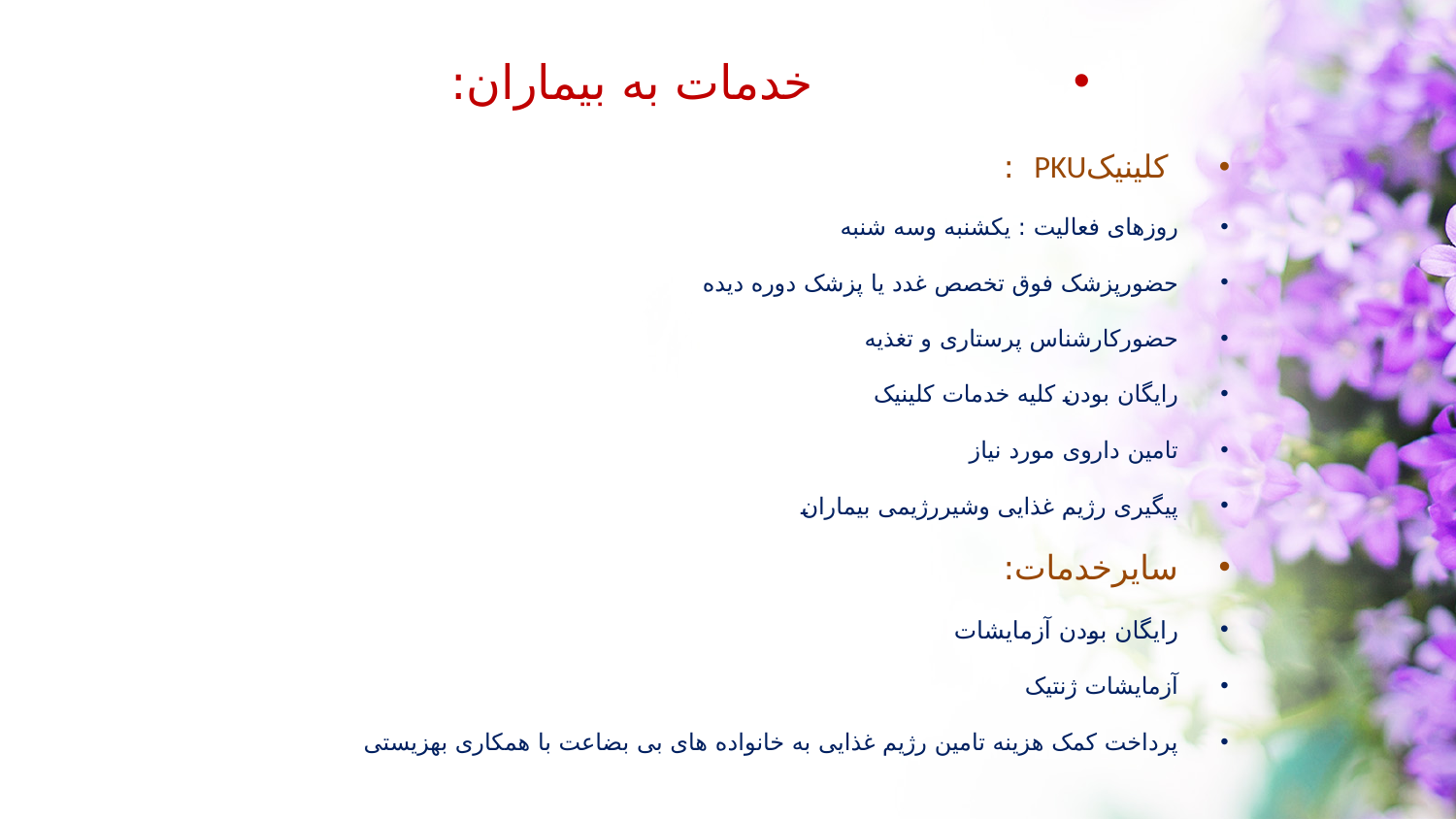

خدمات به بیماران:

 کلینیکPKU  :

روزهای فعالیت : یکشنبه وسه شنبه

حضورپزشک فوق تخصص غدد یا پزشک دوره دیده

حضورکارشناس پرستاری و تغذیه

رایگان بودن کلیه خدمات کلینیک

تامین داروی مورد نیاز

پیگیری رژیم غذایی وشیررژیمی بیماران

سایرخدمات:

رایگان بودن آزمایشات

آزمایشات ژنتیک

پرداخت کمک هزینه تامین رژیم غذایی به خانواده های بی بضاعت با همکاری بهزیستی